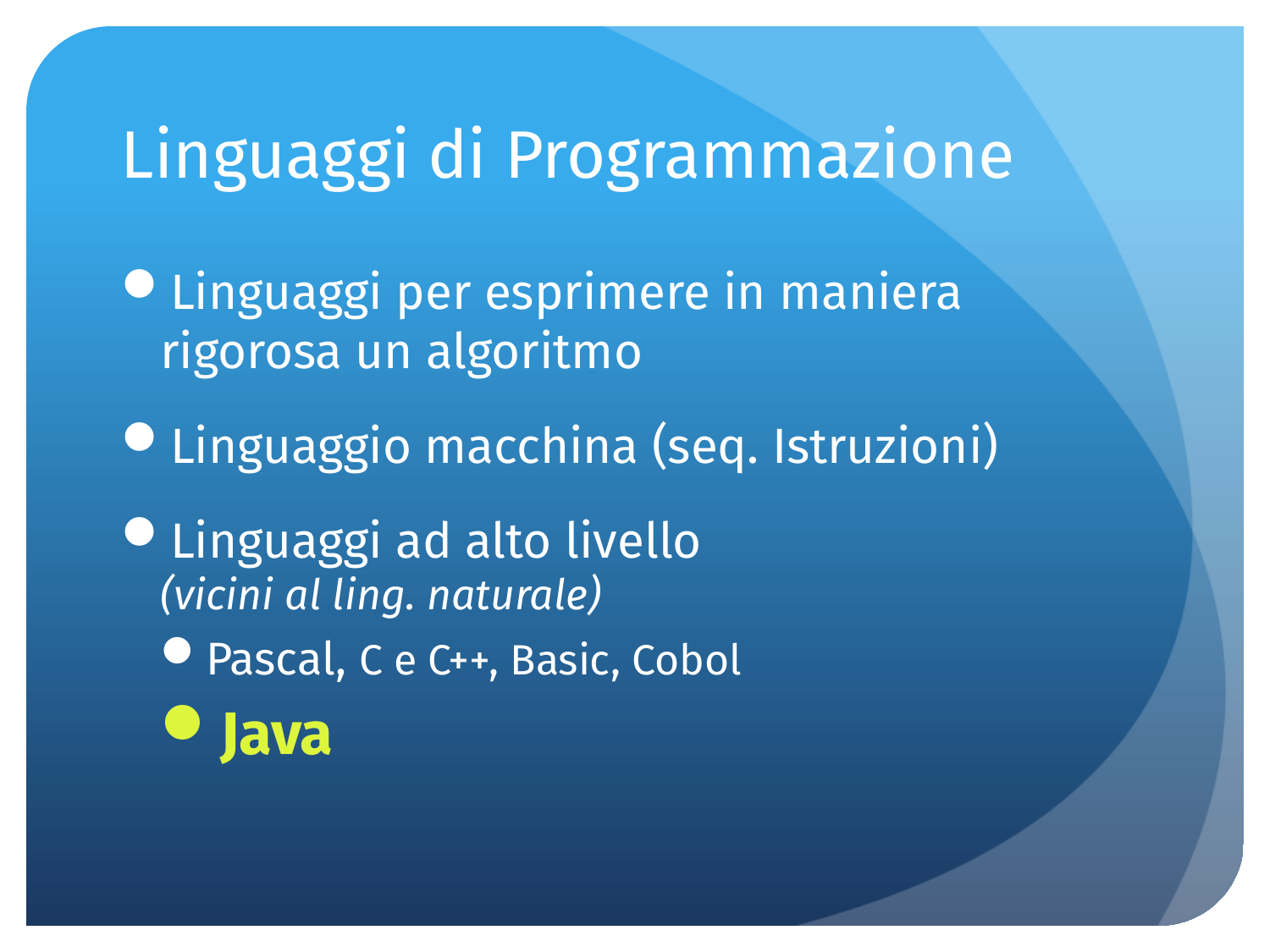

# Linguaggi di Programmazione
Linguaggi per esprimere in maniera rigorosa un algoritmo
Linguaggio macchina (seq. Istruzioni)
Linguaggi ad alto livello
(vicini al ling. naturale)
Pascal, C e C++, Basic, Cobol
Java